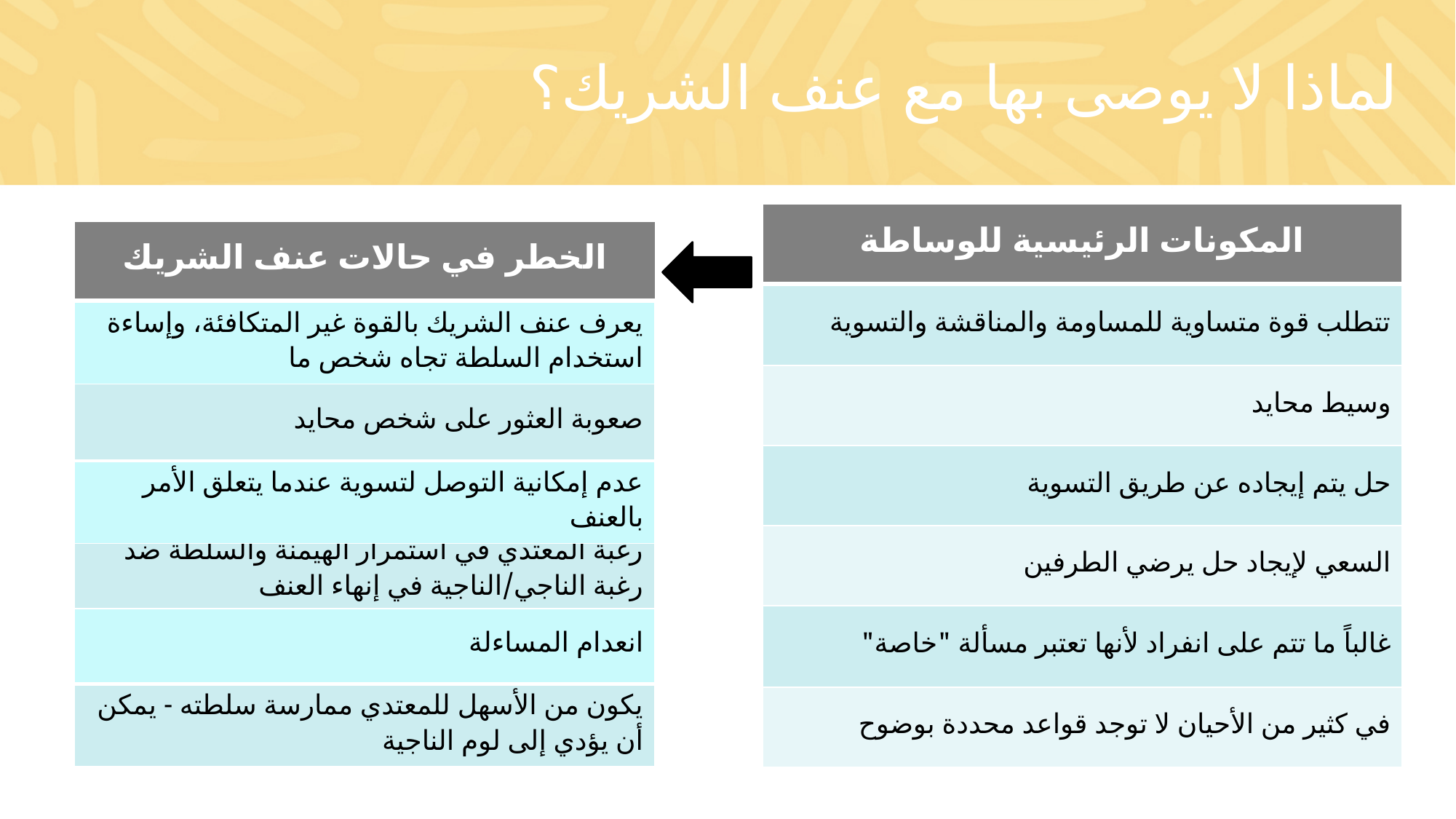

# لماذا لا يوصى بها مع عنف الشريك؟
| المكونات الرئيسية للوساطة |
| --- |
| تتطلب قوة متساوية للمساومة والمناقشة والتسوية |
| وسيط محايد |
| حل يتم إيجاده عن طريق التسوية |
| السعي لإيجاد حل يرضي الطرفين |
| غالباً ما تتم على انفراد لأنها تعتبر مسألة "خاصة" |
| في كثير من الأحيان لا توجد قواعد محددة بوضوح |
| الخطر في حالات عنف الشريك |
| --- |

| يعرف عنف الشريك بالقوة غير المتكافئة، وإساءة استخدام السلطة تجاه شخص ما |
| --- |
| صعوبة العثور على شخص محايد |
| --- |
| عدم إمكانية التوصل لتسوية عندما يتعلق الأمر بالعنف |
| --- |
| رغبة المعتدي في استمرار الهيمنة والسلطة ضد رغبة الناجي/الناجية في إنهاء العنف |
| --- |
| انعدام المساءلة |
| --- |
| يكون من الأسهل للمعتدي ممارسة سلطته - يمكن أن يؤدي إلى لوم الناجية |
| --- |